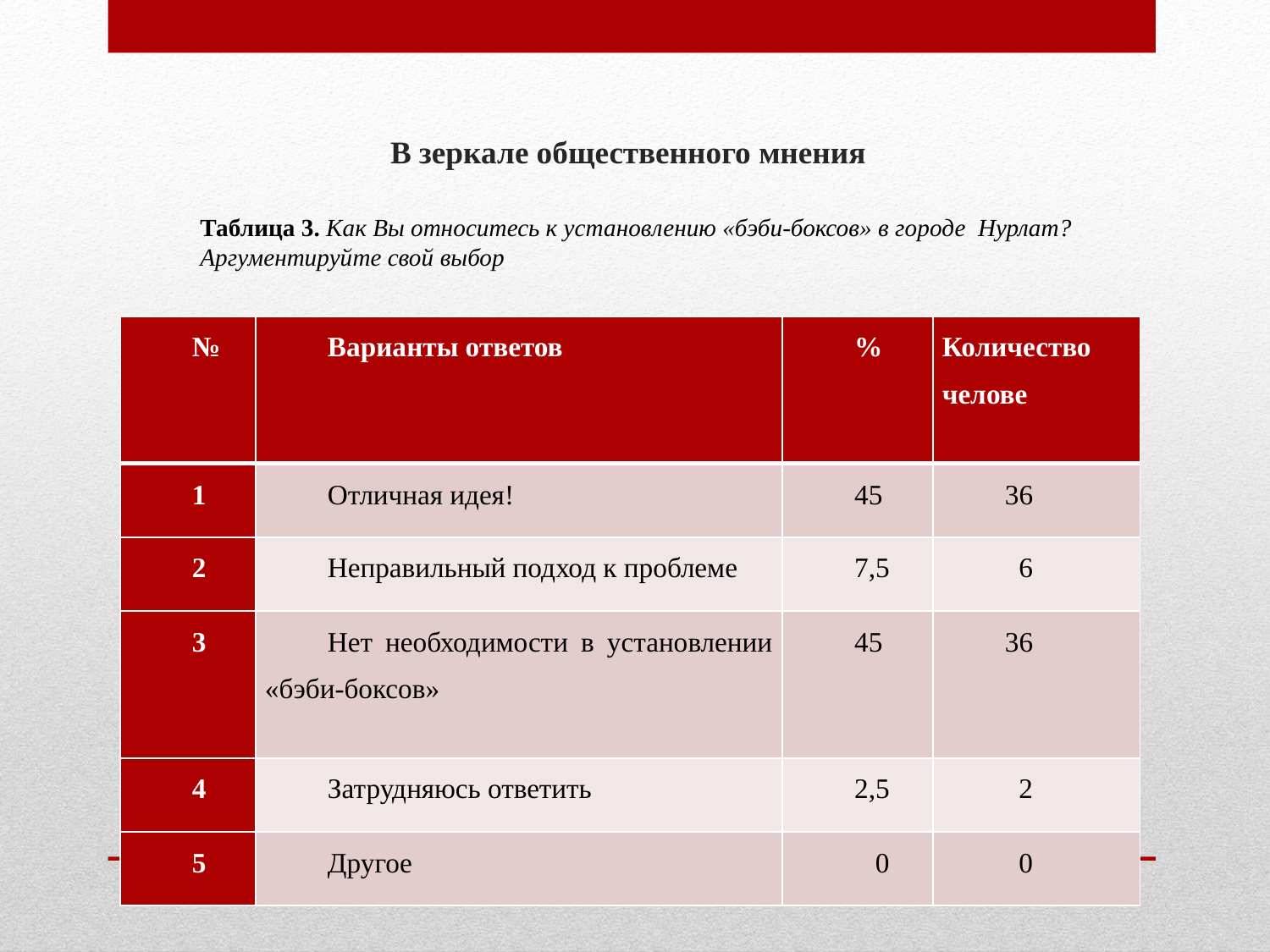

# В зеркале общественного мнения
Таблица 3. Как Вы относитесь к установлению «бэби-боксов» в городе  Нурлат?
Аргументируйте свой выбор

| № | Варианты ответов | % | Количество челове |
| --- | --- | --- | --- |
| 1 | Отличная идея! | 45 | 36 |
| 2 | Неправильный подход к проблеме | 7,5 | 6 |
| 3 | Нет необходимости в установлении «бэби-боксов» | 45 | 36 |
| 4 | Затрудняюсь ответить | 2,5 | 2 |
| 5 | Другое | 0 | 0 |